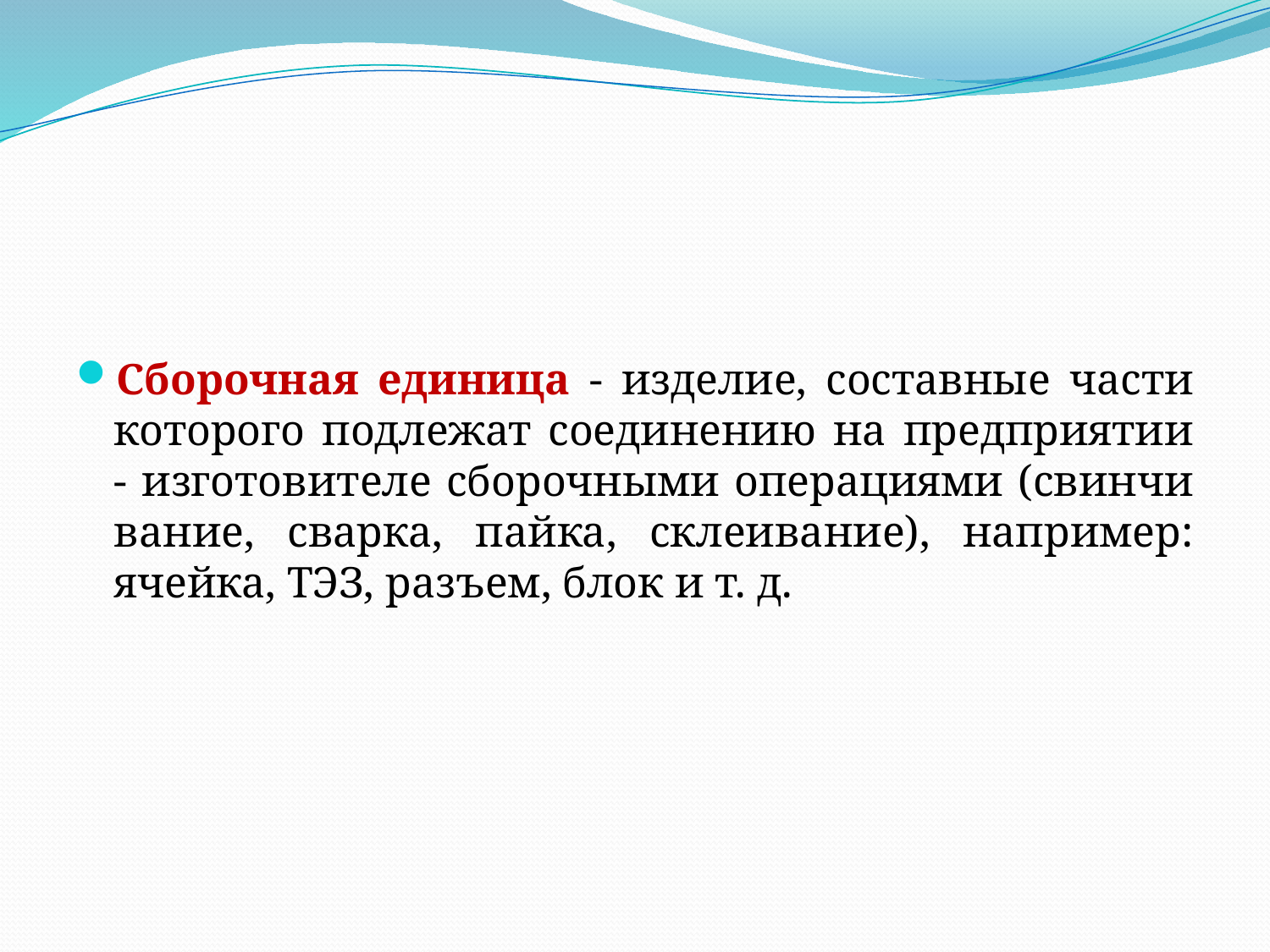

Сборочная единица - изделие, составные части которого подлежат соединению на предприятии - изготовителе сборочными операциями (свинчи­вание, сварка, пайка, склеивание), например: ячейка, ТЭЗ, разъем, блок и т. д.